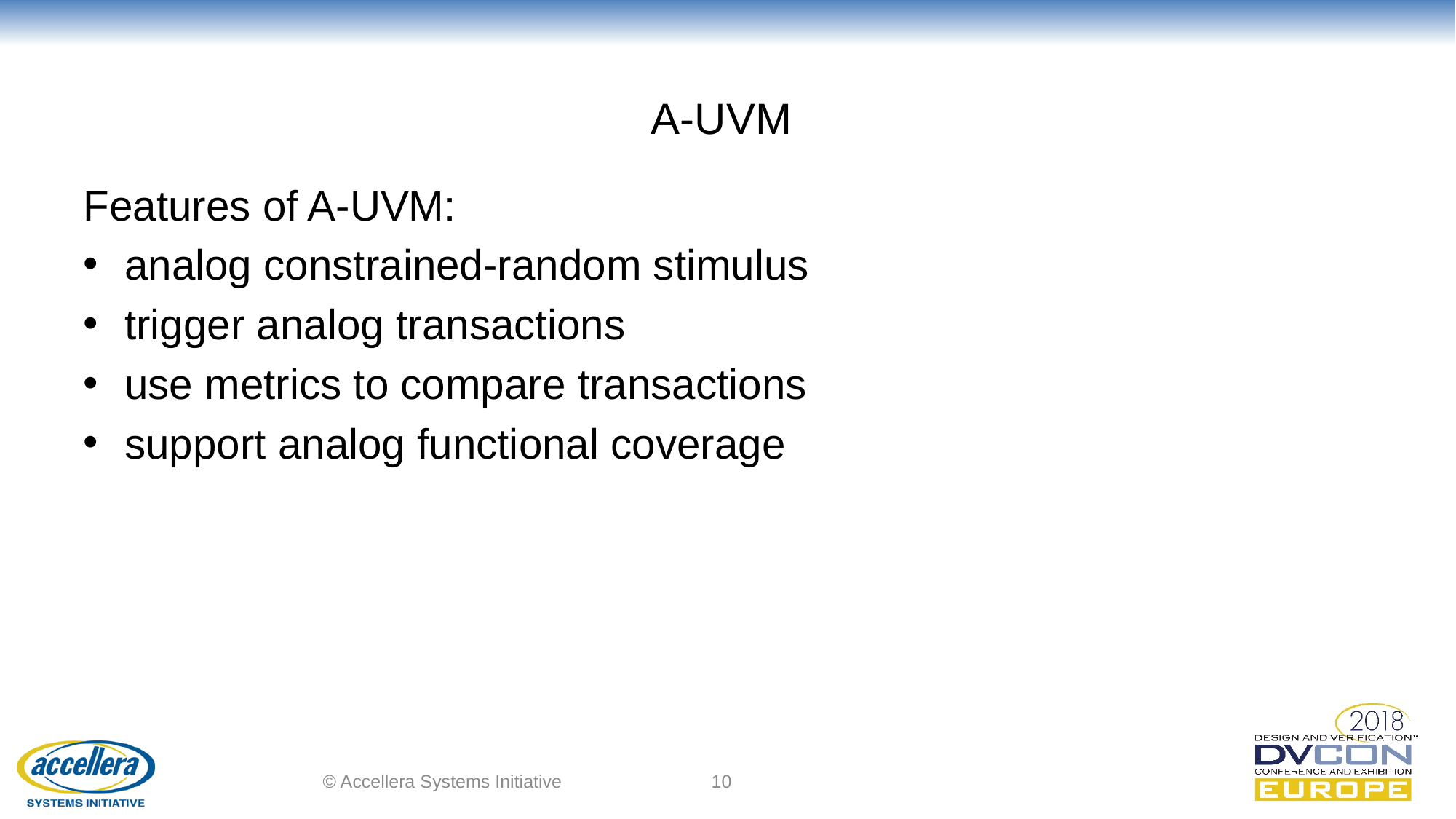

# A-UVM
Features of A-UVM:
analog constrained-random stimulus
trigger analog transactions
use metrics to compare transactions
support analog functional coverage
© Accellera Systems Initiative
10